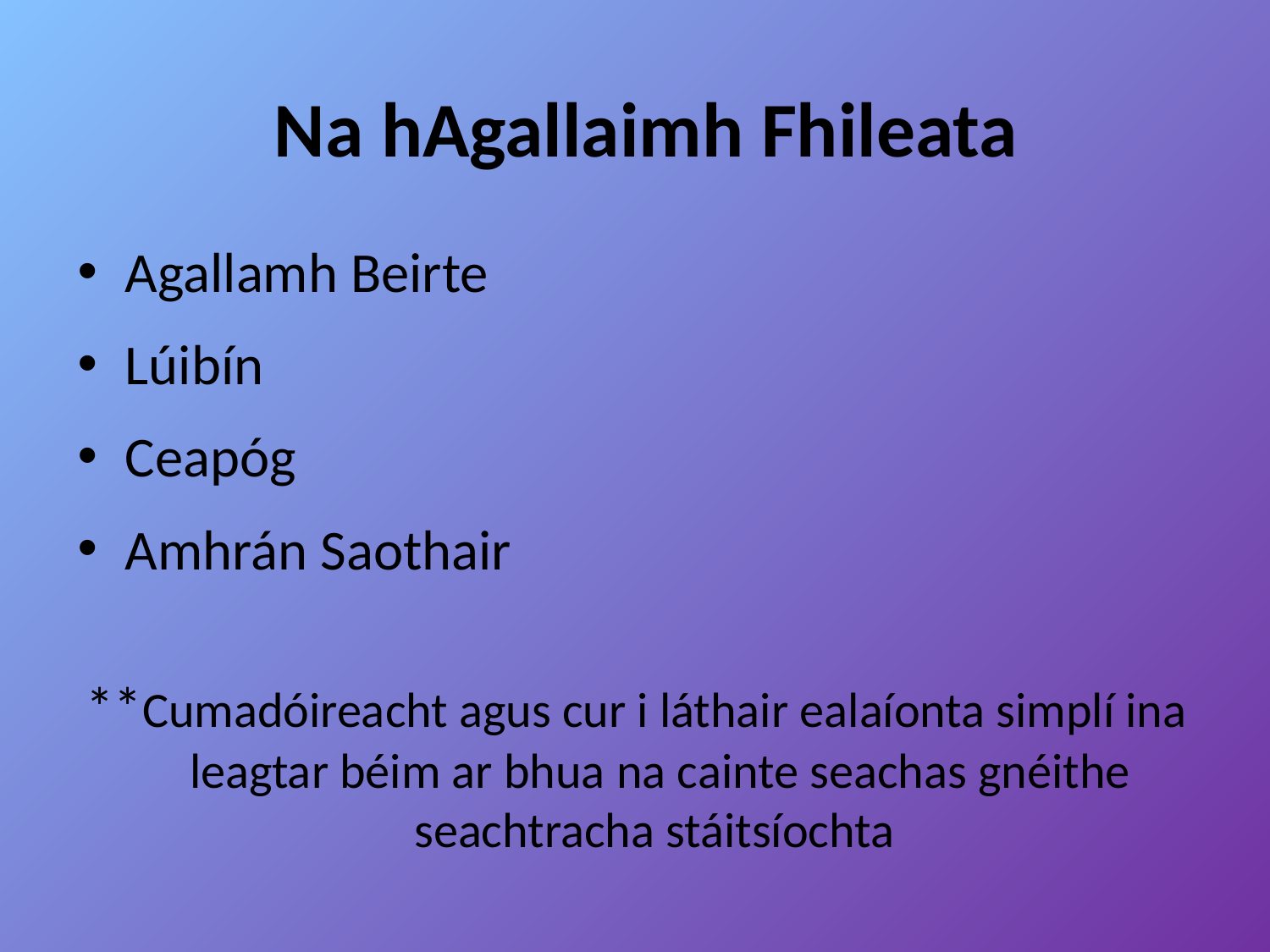

# Na hAgallaimh Fhileata
Agallamh Beirte
Lúibín
Ceapóg
Amhrán Saothair

**Cumadóireacht agus cur i láthair ealaíonta simplí ina leagtar béim ar bhua na cainte seachas gnéithe seachtracha stáitsíochta